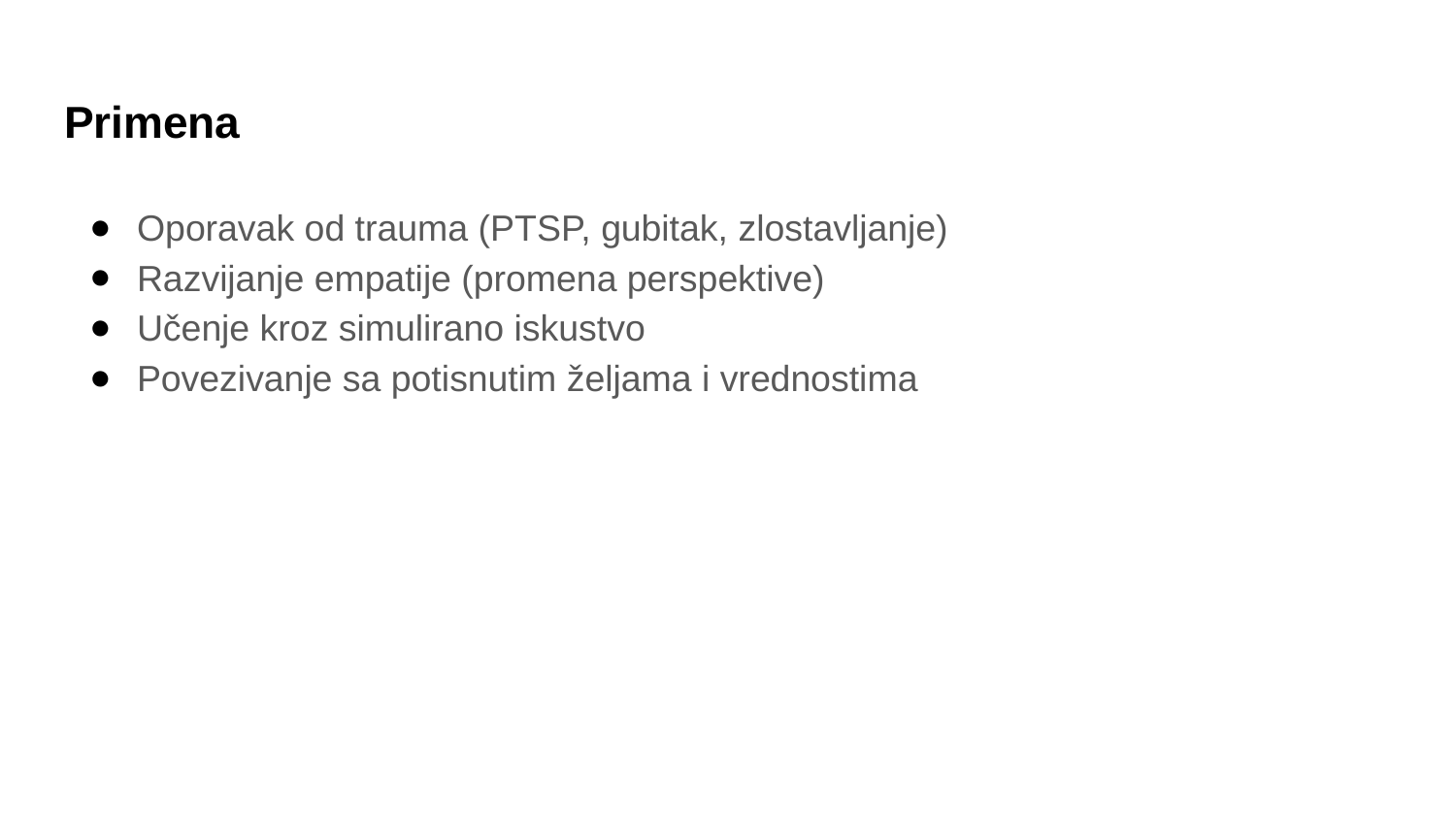

# Primena

Oporavak od trauma (PTSP, gubitak, zlostavljanje)
Razvijanje empatije (promena perspektive)
Učenje kroz simulirano iskustvo
Povezivanje sa potisnutim željama i vrednostima